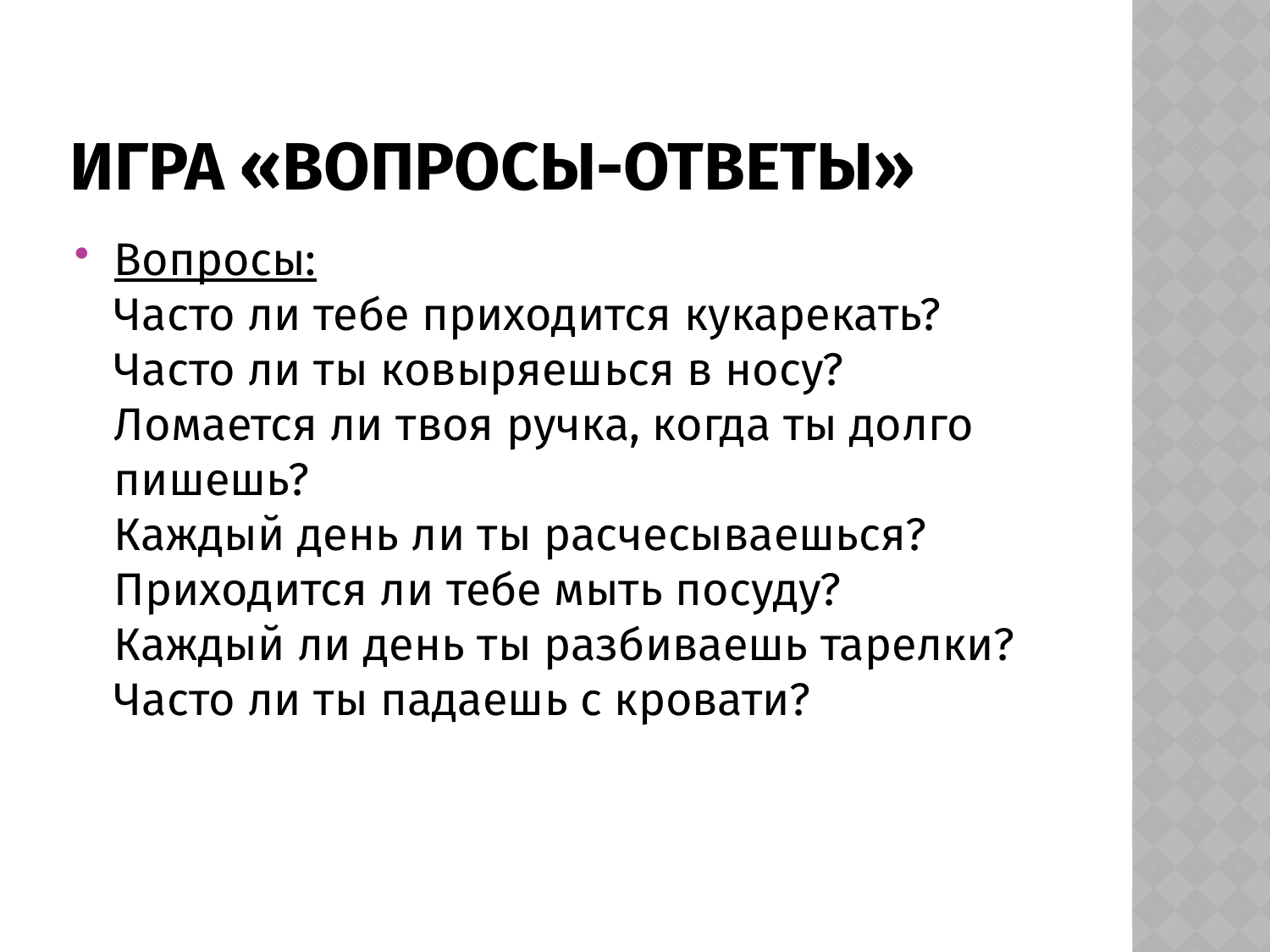

# Игра «Вопросы-ответы»
Вопросы:
Часто ли тебе приходится кукарекать?
Часто ли ты ковыряешься в носу?
Ломается ли твоя ручка, когда ты долго пишешь? 
Каждый день ли ты расчесываешься? 
Приходится ли тебе мыть посуду? 
Каждый ли день ты разбиваешь тарелки? 
Часто ли ты падаешь с кровати?